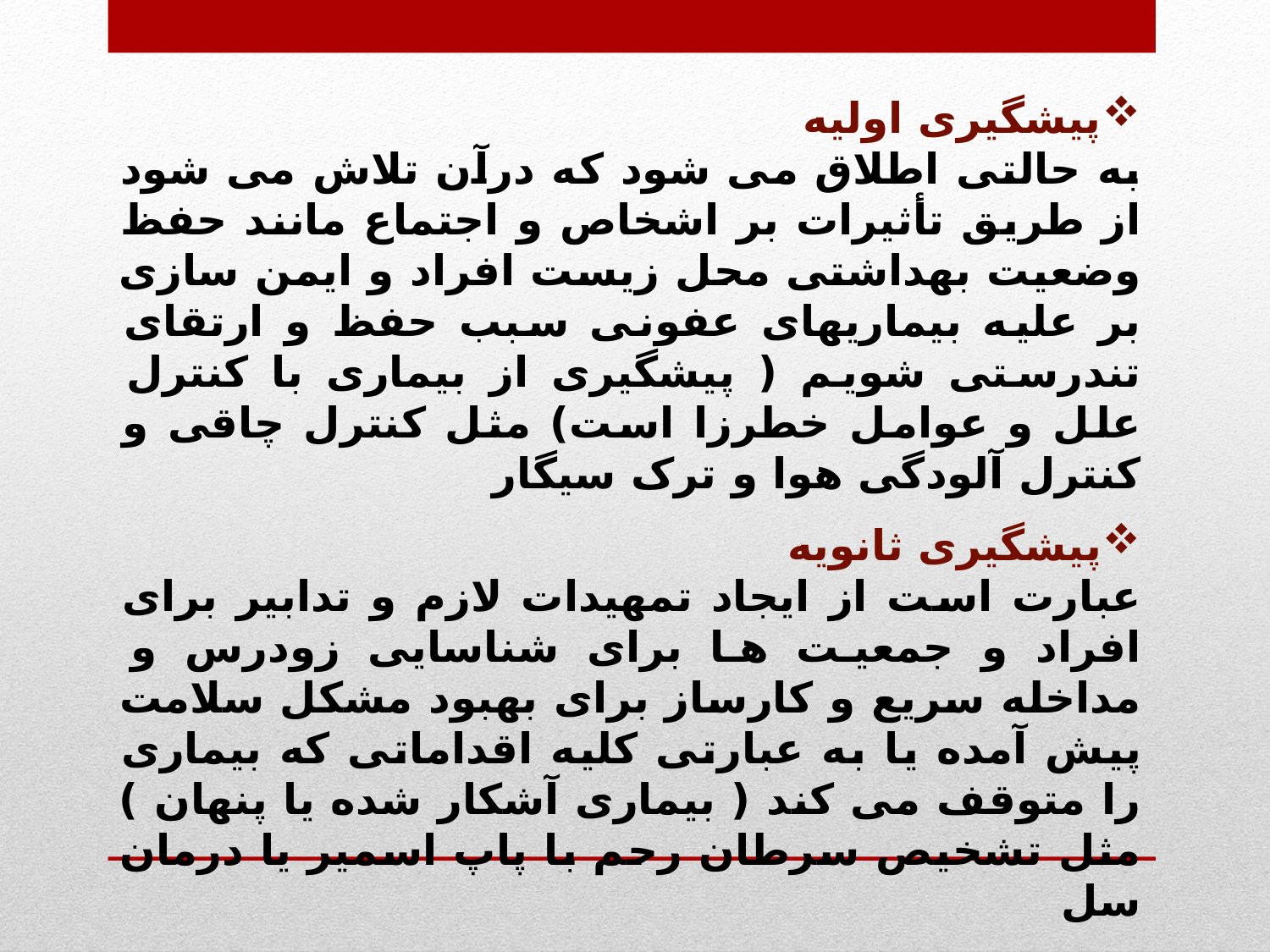

پیشگیری اولیه
به حالتی اطلاق می شود که درآن تلاش می شود از طریق تأثیرات بر اشخاص و اجتماع مانند حفظ وضعیت بهداشتی محل زیست افراد و ایمن سازی بر علیه بیماریهای عفونی سبب حفظ و ارتقای تندرستی شویم ( پیشگیری از بیماری با کنترل علل و عوامل خطرزا است) مثل کنترل چاقی و کنترل آلودگی هوا و ترک سیگار

پیشگیری ثانویه
عبارت است از ایجاد تمهیدات لازم و تدابیر برای افراد و جمعیت ها برای شناسایی زودرس و مداخله سریع و کارساز برای بهبود مشکل سلامت پیش آمده یا به عبارتی کلیه اقداماتی که بیماری را متوقف می کند ( بیماری آشکار شده یا پنهان ) مثل تشخیص سرطان رحم با پاپ اسمیر یا درمان سل